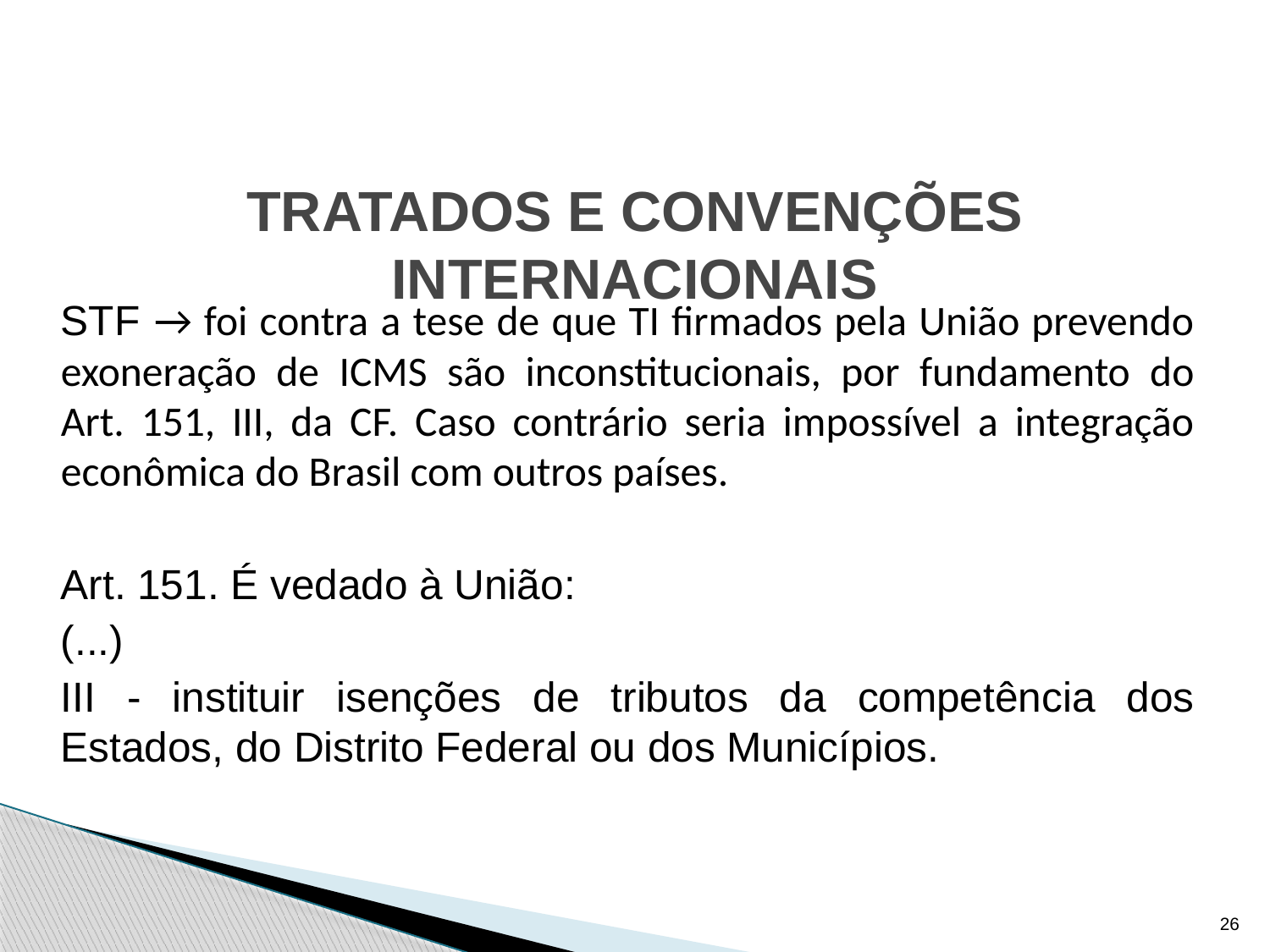

# TRATADOS E CONVENÇÕES INTERNACIONAIS
	STF → foi contra a tese de que TI firmados pela União prevendo exoneração de ICMS são inconstitucionais, por fundamento do Art. 151, III, da CF. Caso contrário seria impossível a integração econômica do Brasil com outros países.

	Art. 151. É vedado à União:
	(...)
	III - instituir isenções de tributos da competência dos Estados, do Distrito Federal ou dos Municípios.

26